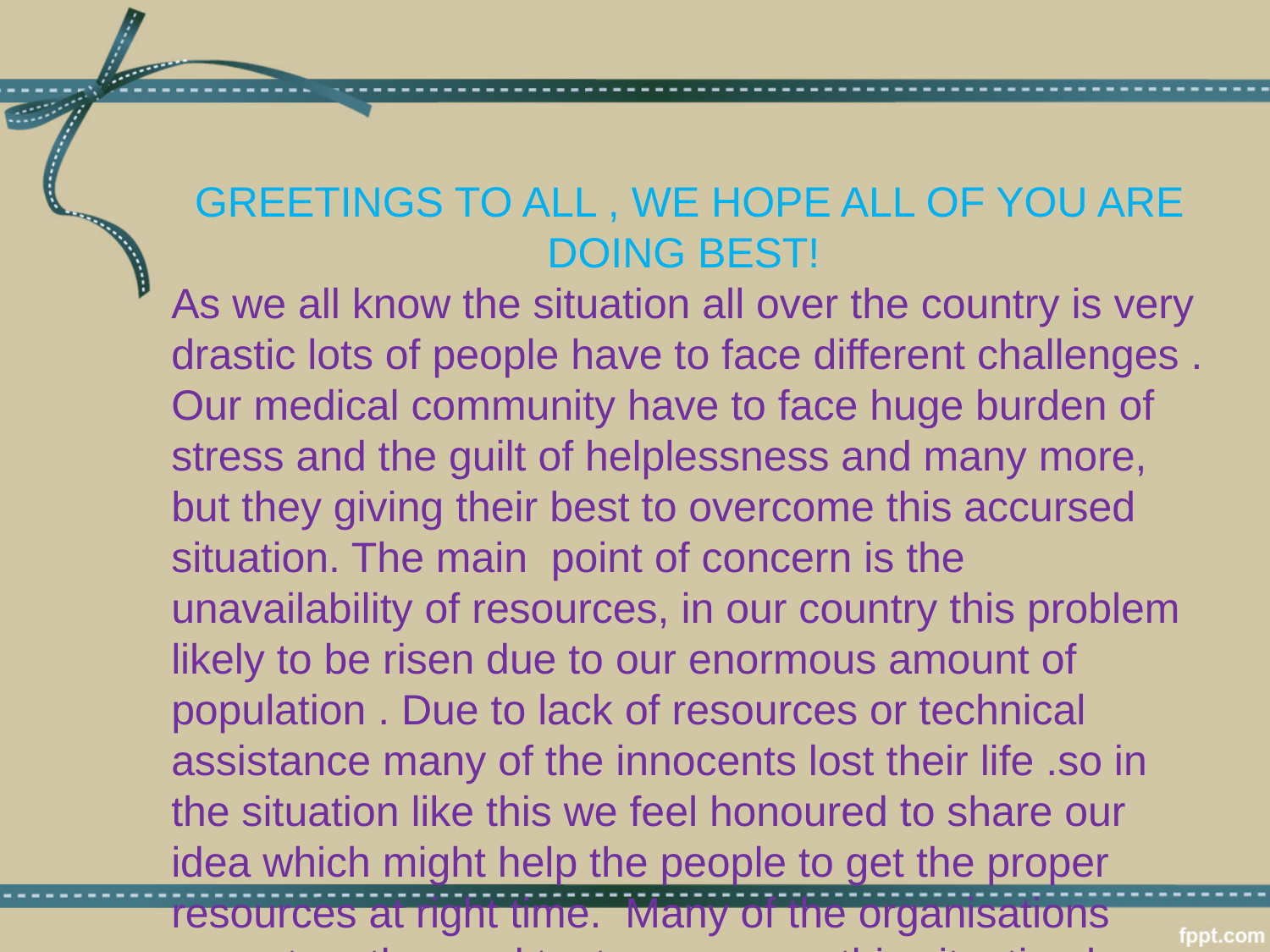

GREETINGS TO ALL , WE HOPE ALL OF YOU ARE DOING BEST!
As we all know the situation all over the country is very drastic lots of people have to face different challenges . Our medical community have to face huge burden of stress and the guilt of helplessness and many more, but they giving their best to overcome this accursed situation. The main  point of concern is the unavailability of resources, in our country this problem likely to be risen due to our enormous amount of population . Due to lack of resources or technical assistance many of the innocents lost their life .so in the situation like this we feel honoured to share our idea which might help the people to get the proper resources at right time.  Many of the organisations came together and try to overcome this situation by donating free stuff and services to us.